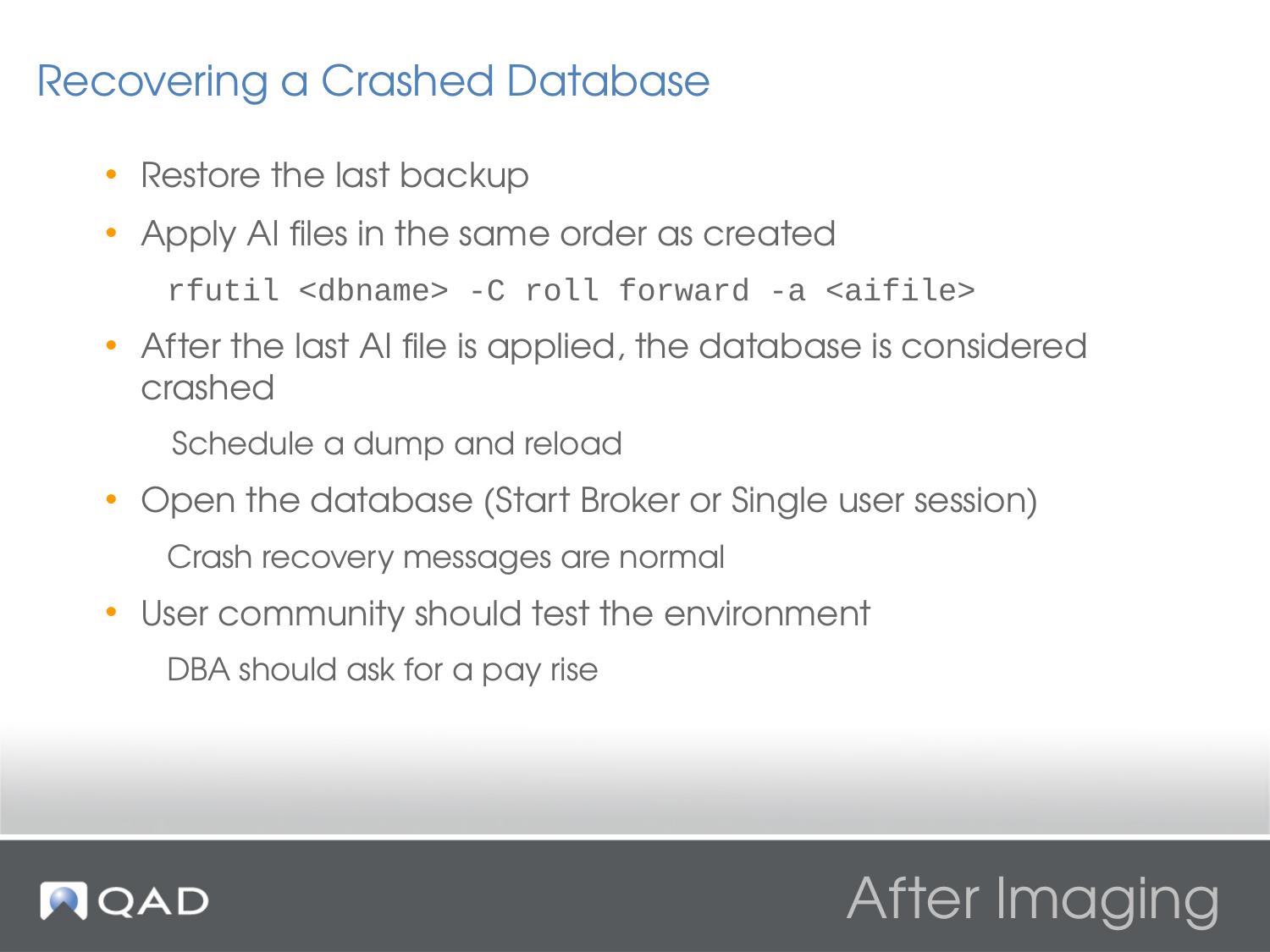

Recovering a Crashed Database
Restore the last backup
Apply AI files in the same order as created
rfutil <dbname> -C roll forward -a <aifile>
After the last AI file is applied, the database is considered crashed
Schedule a dump and reload
Open the database (Start Broker or Single user session)
Crash recovery messages are normal
User community should test the environment
DBA should ask for a pay rise

# After Imaging